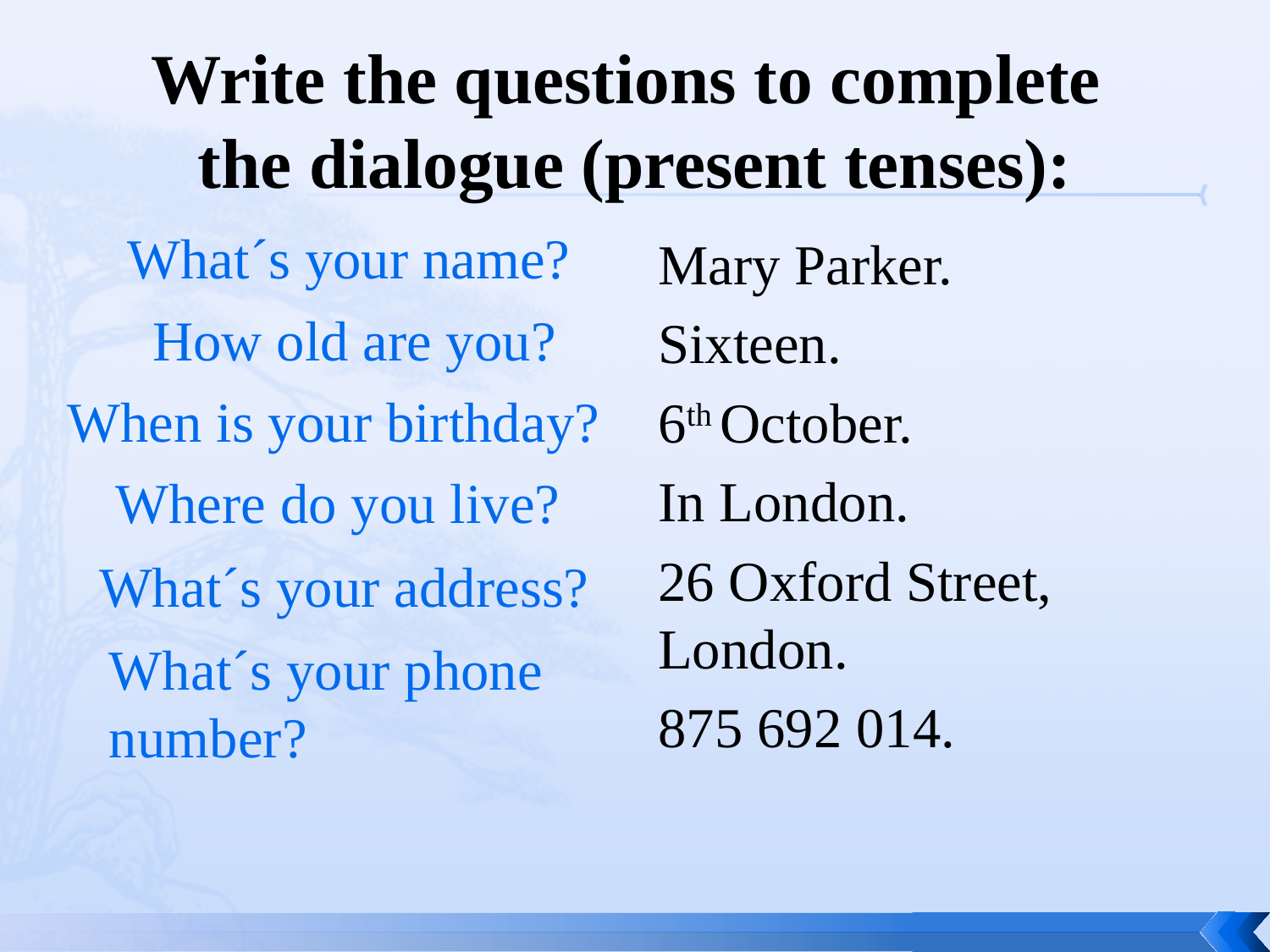

# Write the questions to complete the dialogue (present tenses):
What´s your name?

Mary Parker.
Sixteen.
6th October.
In London.
26 Oxford Street, London.
875 692 014.

How old are you?
When is your birthday?
Where do you live?
What´s your address?
What´s your phone
number?